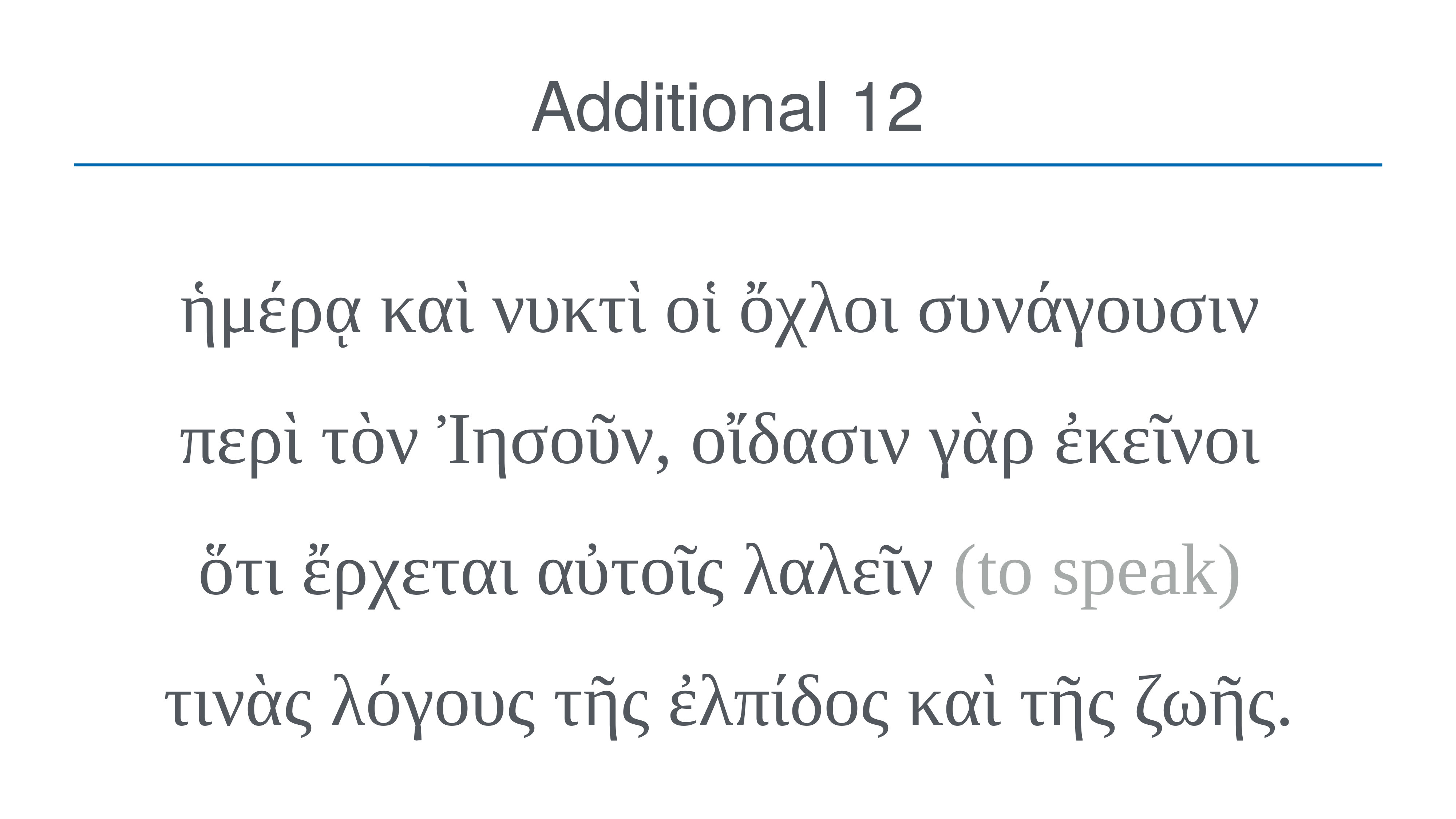

# Additional 12
ἡμέρᾳ καὶ νυκτὶ οἱ ὄχλοι συνάγουσιν
περὶ τὸν Ἰησοῦν, οἴδασιν γὰρ ἐκεῖνοι
ὅτι ἔρχεται αὐτοῖς λαλεῖν (to speak)
τινὰς λόγους τῆς ἐλπίδος καὶ τῆς ζωῆς.